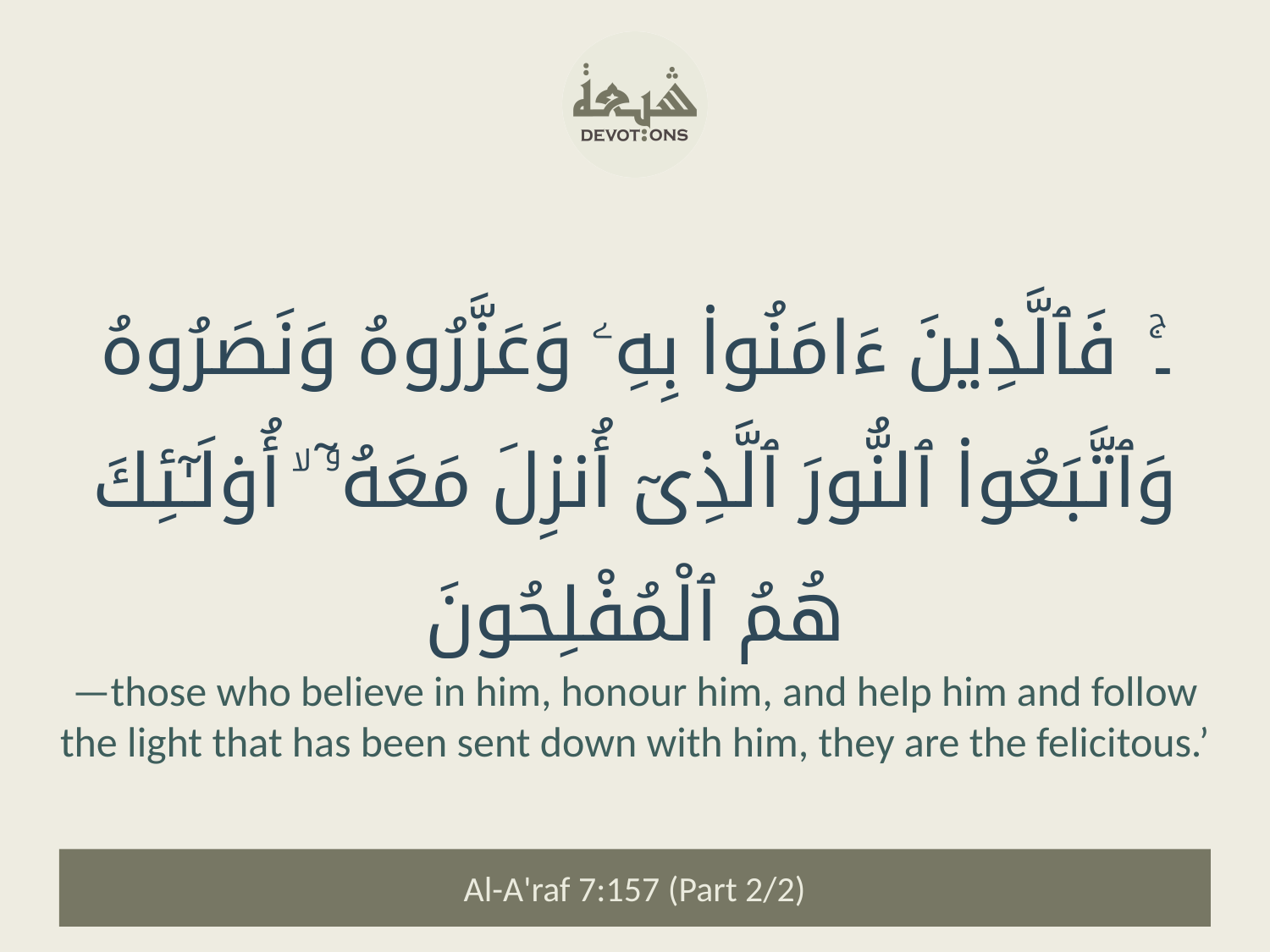

۔ۚ  فَٱلَّذِينَ ءَامَنُوا۟ بِهِۦ وَعَزَّرُوهُ وَنَصَرُوهُ وَٱتَّبَعُوا۟ ٱلنُّورَ ٱلَّذِىٓ أُنزِلَ مَعَهُۥٓ ۙ أُو۟لَـٰٓئِكَ هُمُ ٱلْمُفْلِحُونَ
—those who believe in him, honour him, and help him and follow the light that has been sent down with him, they are the felicitous.’
Al-A'raf 7:157 (Part 2/2)